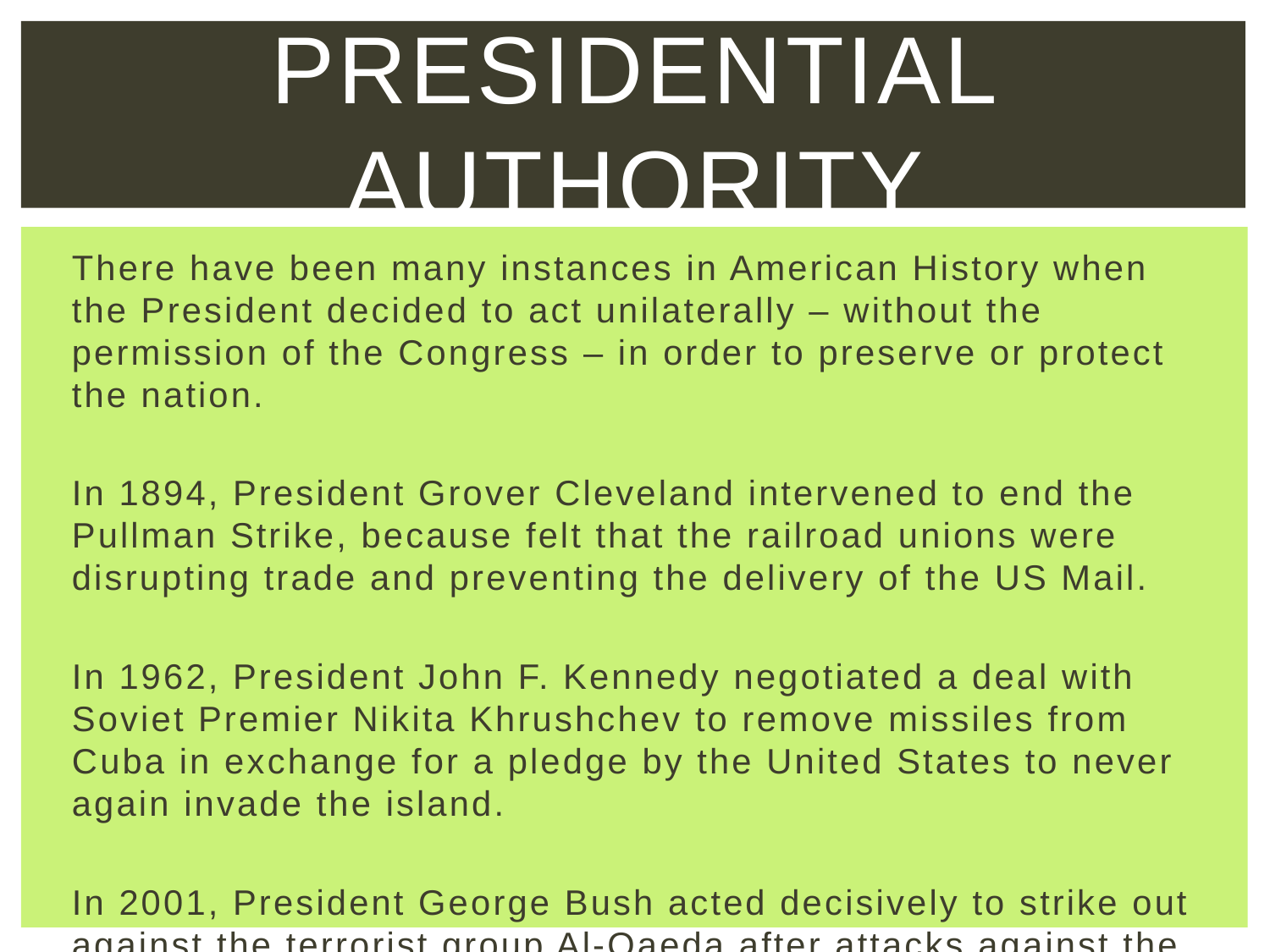

# Presidential authority
There have been many instances in American History when the President decided to act unilaterally – without the permission of the Congress – in order to preserve or protect the nation.

In 1894, President Grover Cleveland intervened to end the Pullman Strike, because felt that the railroad unions were disrupting trade and preventing the delivery of the US Mail.

In 1962, President John F. Kennedy negotiated a deal with Soviet Premier Nikita Khrushchev to remove missiles from Cuba in exchange for a pledge by the United States to never again invade the island.

In 2001, President George Bush acted decisively to strike out against the terrorist group Al-Qaeda after attacks against the World Trade Centers, the Pentagon, and Shanksville, PA were carried out.